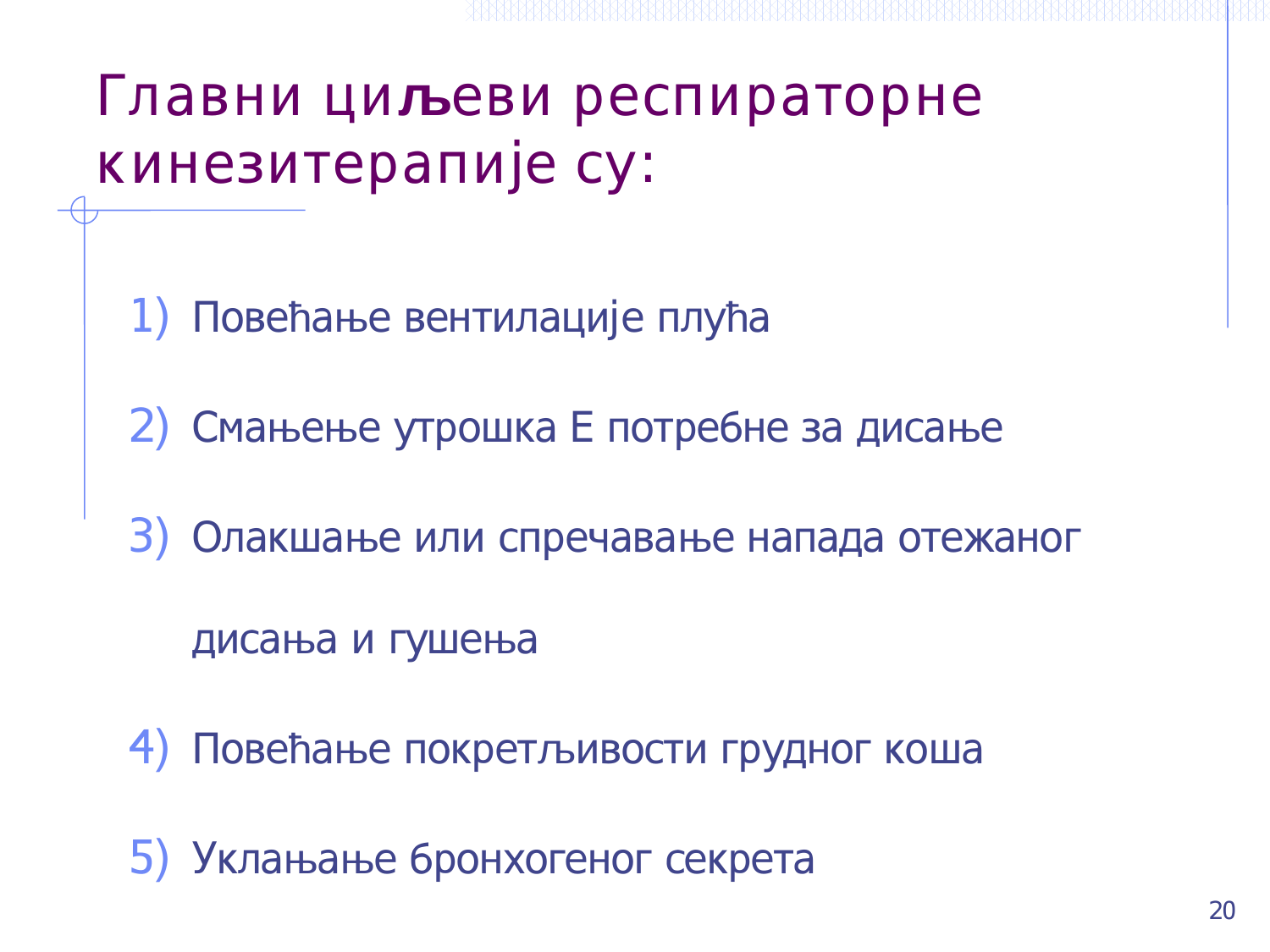

# Главни циљеви респираторне кинезитерапије су:
Повећање вентилације плућа
Смањење утрошка Е потребне за дисање
Олакшање или спречавање напада отежаног дисања и гушења
Повећање покретљивости грудног коша
Уклањање бронхогеног секрета
20